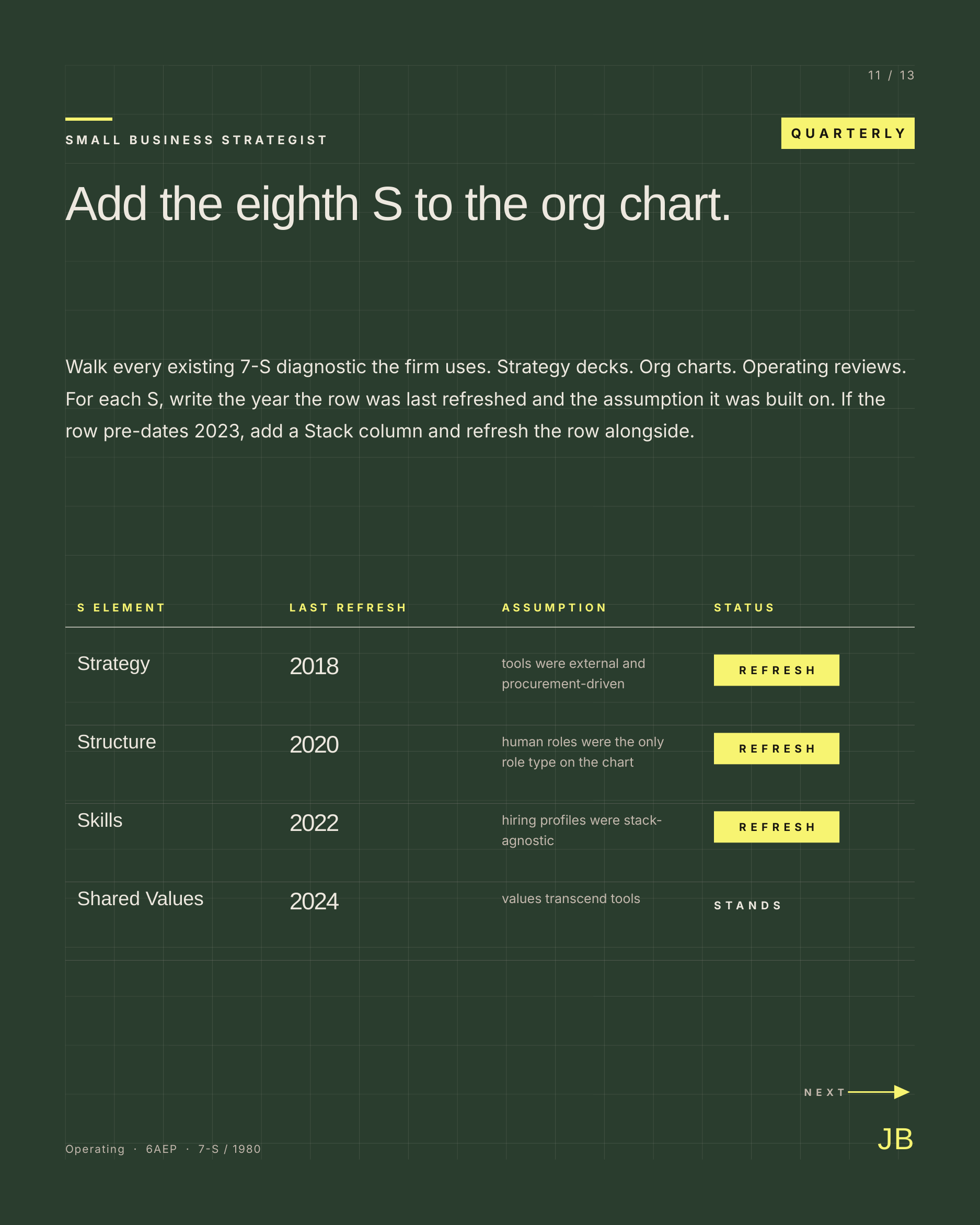

11 / 13

QUARTERLY
SMALL BUSINESS STRATEGIST

Add the eighth S to the org chart.

Walk every existing 7-S diagnostic the firm uses. Strategy decks. Org charts. Operating reviews. For each S, write the year the row was last refreshed and the assumption it was built on. If the row pre-dates 2023, add a Stack column and refresh the row alongside.

S ELEMENT
LAST REFRESH
ASSUMPTION
STATUS

Strategy
2018
tools were external and procurement-driven

REFRESH

Structure
2020
human roles were the only role type on the chart

REFRESH

Skills
2022
hiring profiles were stack-agnostic

REFRESH

Shared Values
2024
values transcend tools
STANDS

NEXT

JB
Operating  ·  6AEP  ·  7-S / 1980